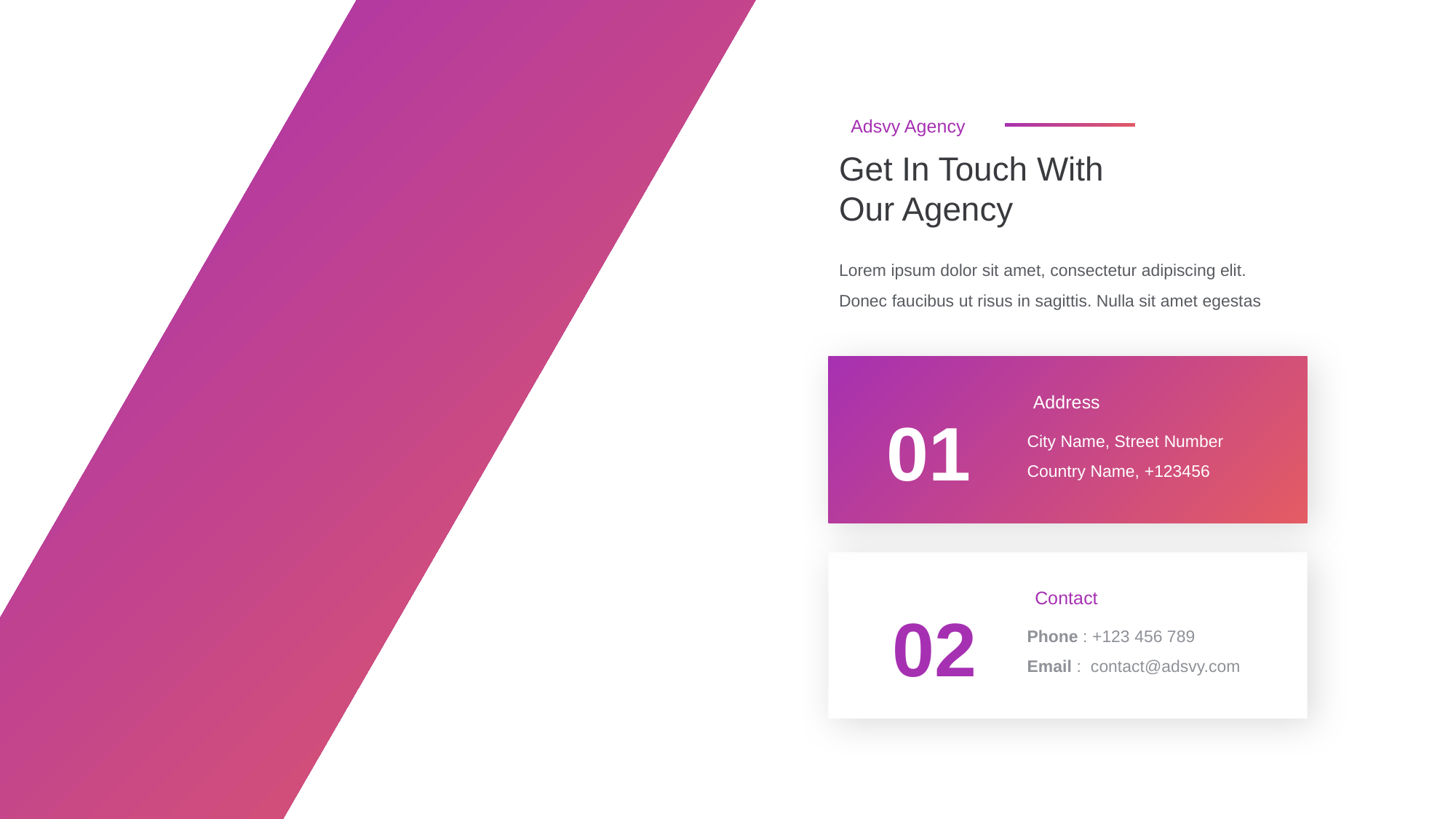

Adsvy Agency

Get In Touch With
Our Agency
Lorem ipsum dolor sit amet, consectetur adipiscing elit. Donec faucibus ut risus in sagittis. Nulla sit amet egestas

Address
City Name, Street Number
Country Name, +123456
01

Contact
Phone : +123 456 789
Email :  contact@adsvy.com
02